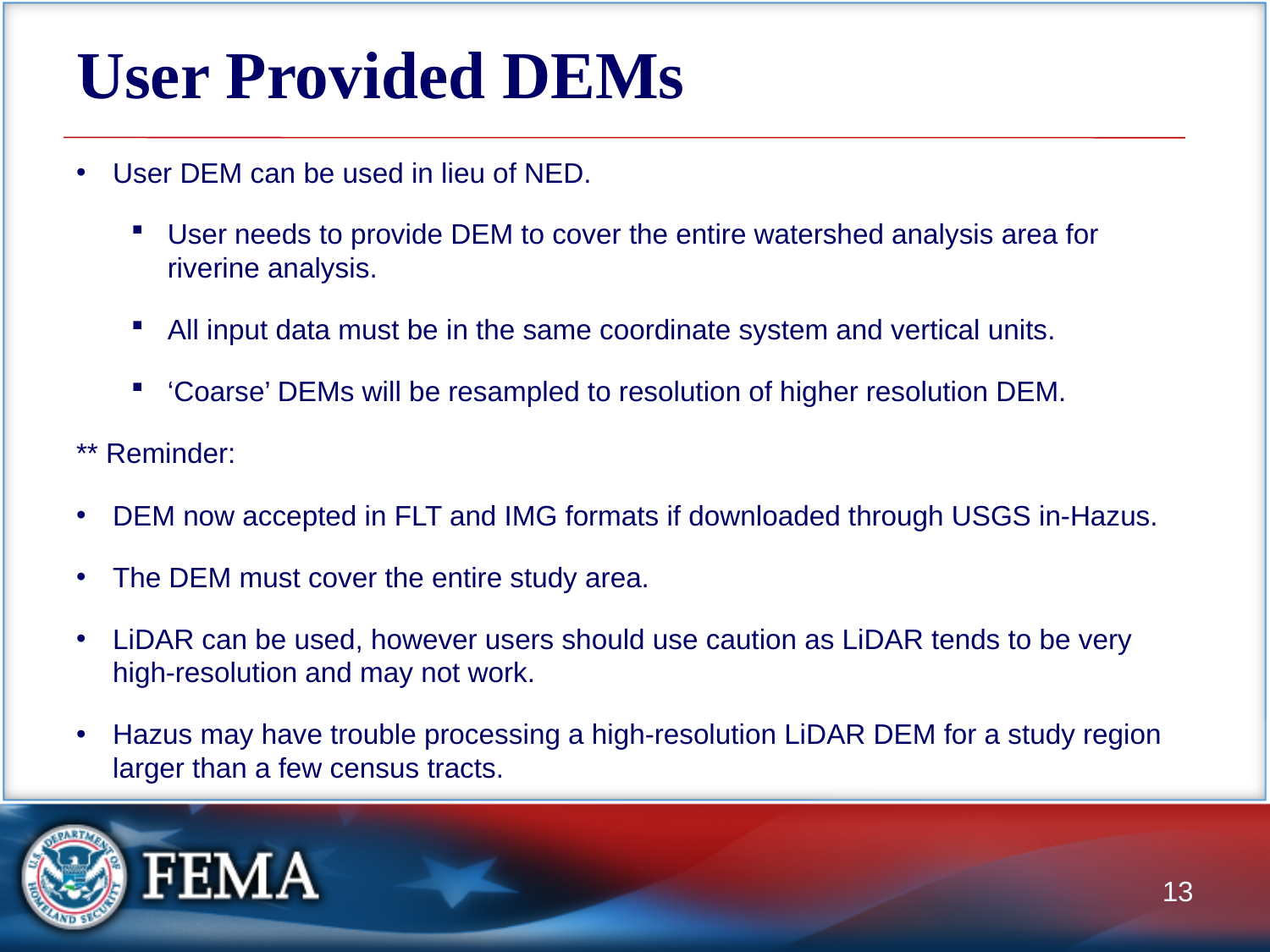

# User Provided DEMs
User DEM can be used in lieu of NED.
User needs to provide DEM to cover the entire watershed analysis area for riverine analysis.
All input data must be in the same coordinate system and vertical units.
‘Coarse’ DEMs will be resampled to resolution of higher resolution DEM.
** Reminder:
DEM now accepted in FLT and IMG formats if downloaded through USGS in-Hazus.
The DEM must cover the entire study area.
LiDAR can be used, however users should use caution as LiDAR tends to be very high-resolution and may not work.
Hazus may have trouble processing a high-resolution LiDAR DEM for a study region larger than a few census tracts.
13